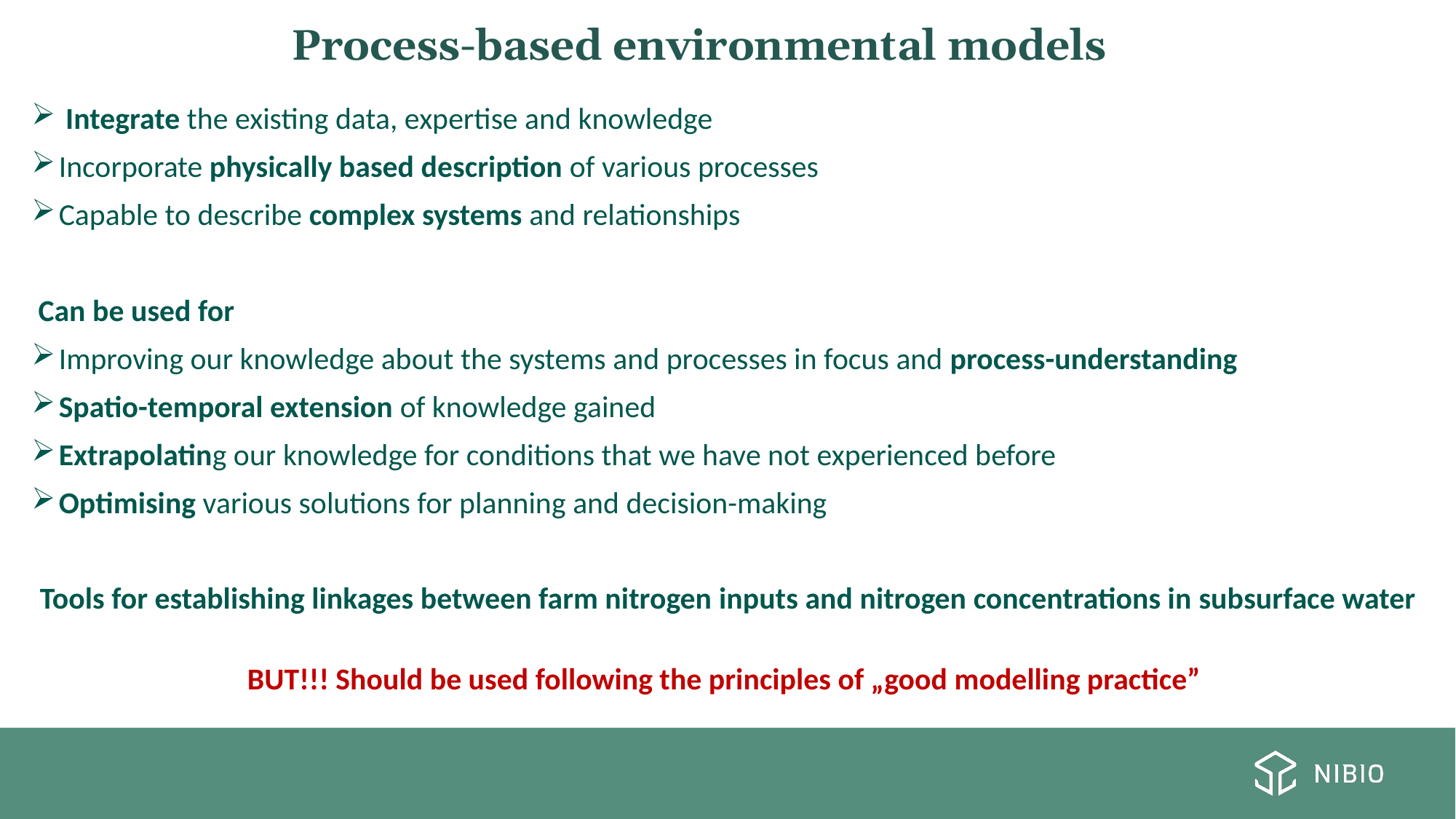

Process-based environmental models
 Integrate the existing data, expertise and knowledge
Incorporate physically based description of various processes
Capable to describe complex systems and relationships

 Can be used for
Improving our knowledge about the systems and processes in focus and process-understanding
Spatio-temporal extension of knowledge gained
Extrapolating our knowledge for conditions that we have not experienced before
Optimising various solutions for planning and decision-making

Tools for establishing linkages between farm nitrogen inputs and nitrogen concentrations in subsurface water
BUT!!! Should be used following the principles of „good modelling practice”